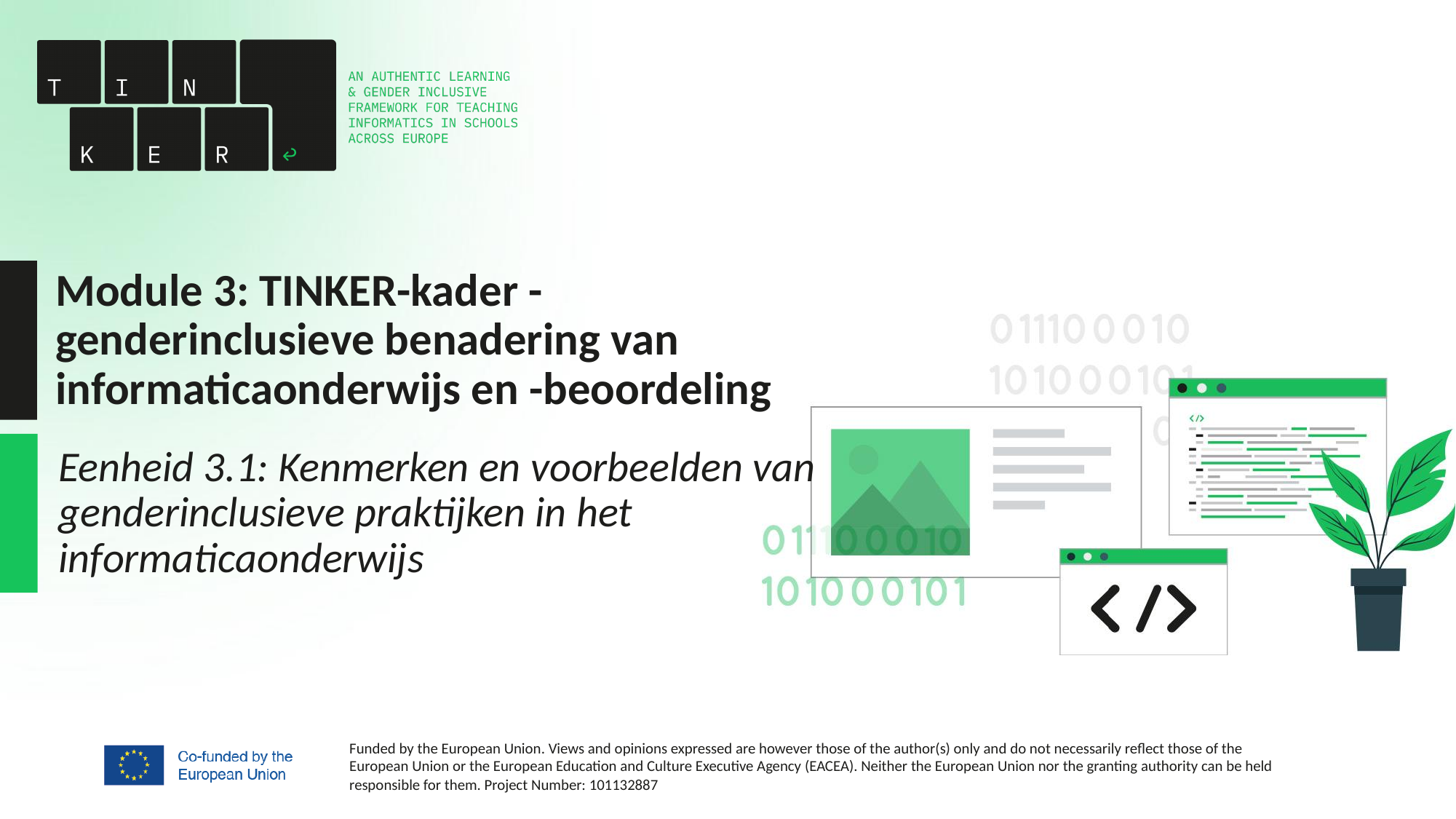

# Module 3: TINKER-kader - genderinclusieve benadering van informaticaonderwijs en -beoordeling
Eenheid 3.1: Kenmerken en voorbeelden van genderinclusieve praktijken in het informaticaonderwijs